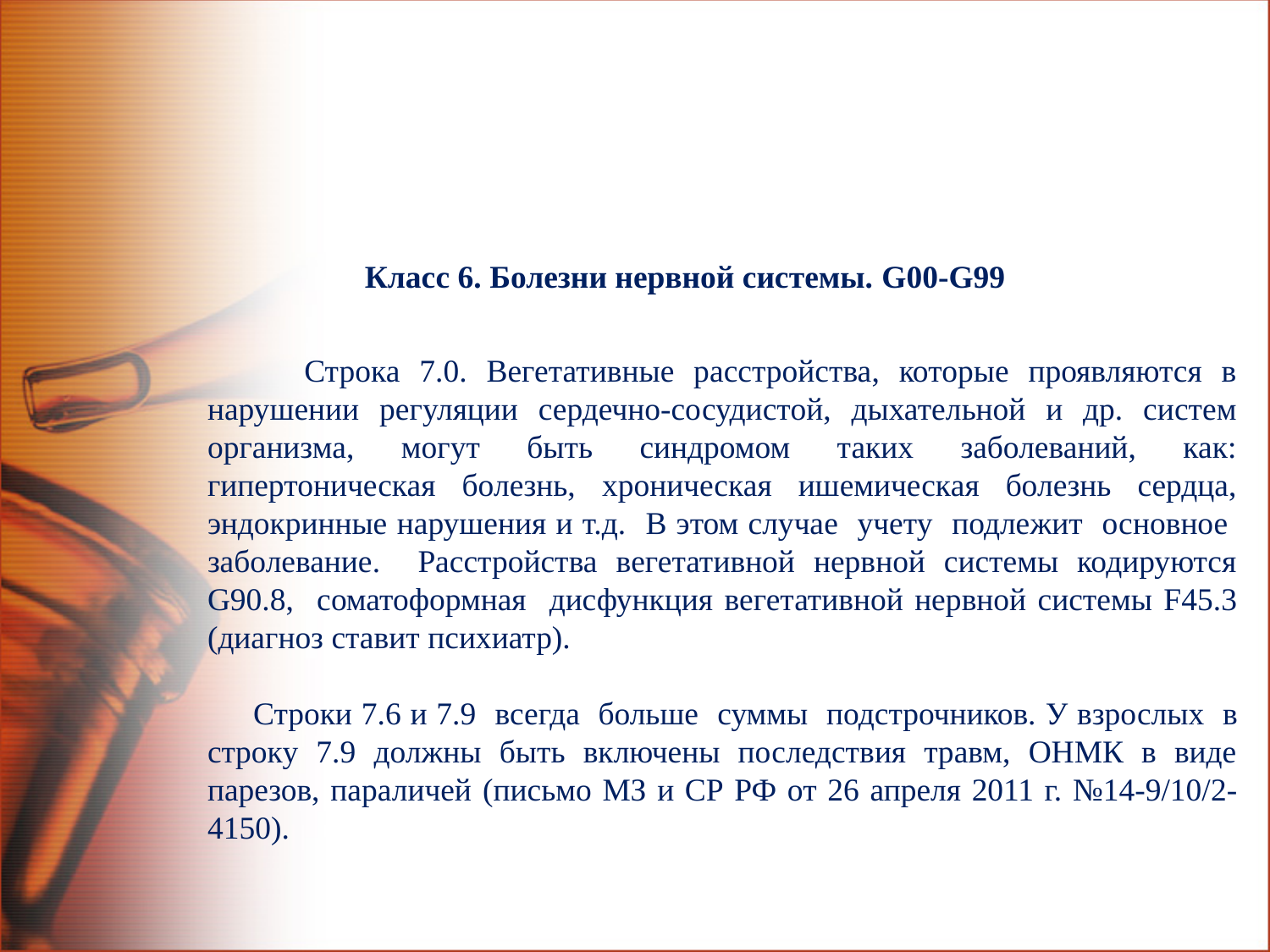

Класс 6. Болезни нервной системы. G00-G99

     Строка 7.0. Вегетативные расстройства, которые проявляются в нарушении регуляции сердечно-сосудистой, дыхательной и др. систем организма, могут быть синдромом таких заболеваний, как: гипертоническая болезнь, хроническая ишемическая болезнь сердца, эндокринные нарушения и т.д.  В этом случае  учету  подлежит  основное  заболевание.  Расстройства вегетативной нервной системы кодируются G90.8,  соматоформная  дисфункция вегетативной нервной системы F45.3 (диагноз ставит психиатр).
     Строки 7.6 и 7.9  всегда  больше  суммы  подстрочников. У взрослых  в строку 7.9 должны быть включены последствия травм, ОНМК в виде парезов, параличей (письмо МЗ и СР РФ от 26 апреля 2011 г. №14-9/10/2-4150).